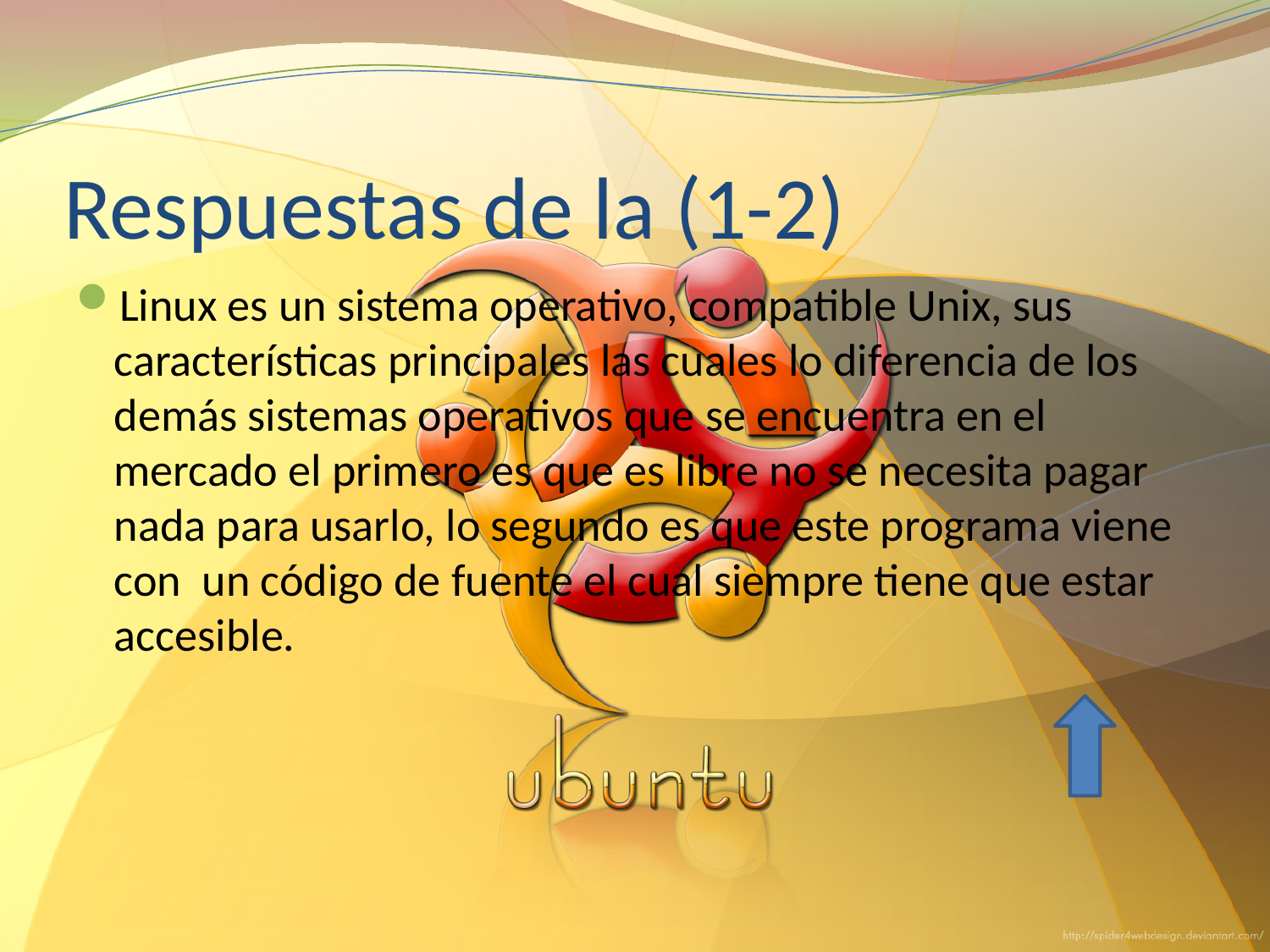

# Respuestas de la (1-2)
Linux es un sistema operativo, compatible Unix, sus características principales las cuales lo diferencia de los demás sistemas operativos que se encuentra en el mercado el primero es que es libre no se necesita pagar nada para usarlo, lo segundo es que este programa viene con  un código de fuente el cual siempre tiene que estar accesible.